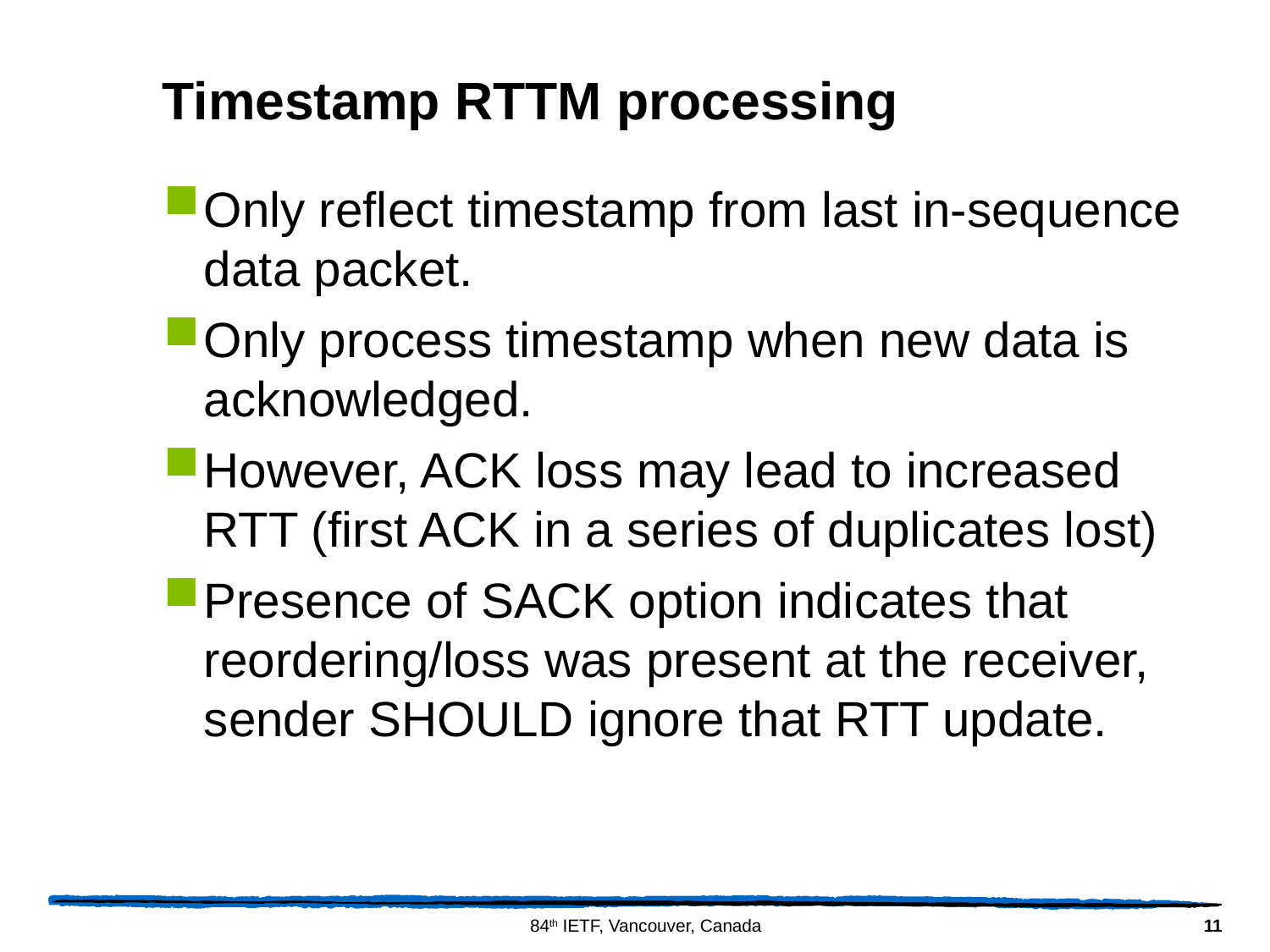

# Timestamp RTTM processing
Only reflect timestamp from last in-sequence data packet.
Only process timestamp when new data is acknowledged.
However, ACK loss may lead to increased RTT (first ACK in a series of duplicates lost)
Presence of SACK option indicates that reordering/loss was present at the receiver, sender SHOULD ignore that RTT update.
11
84th IETF, Vancouver, Canada